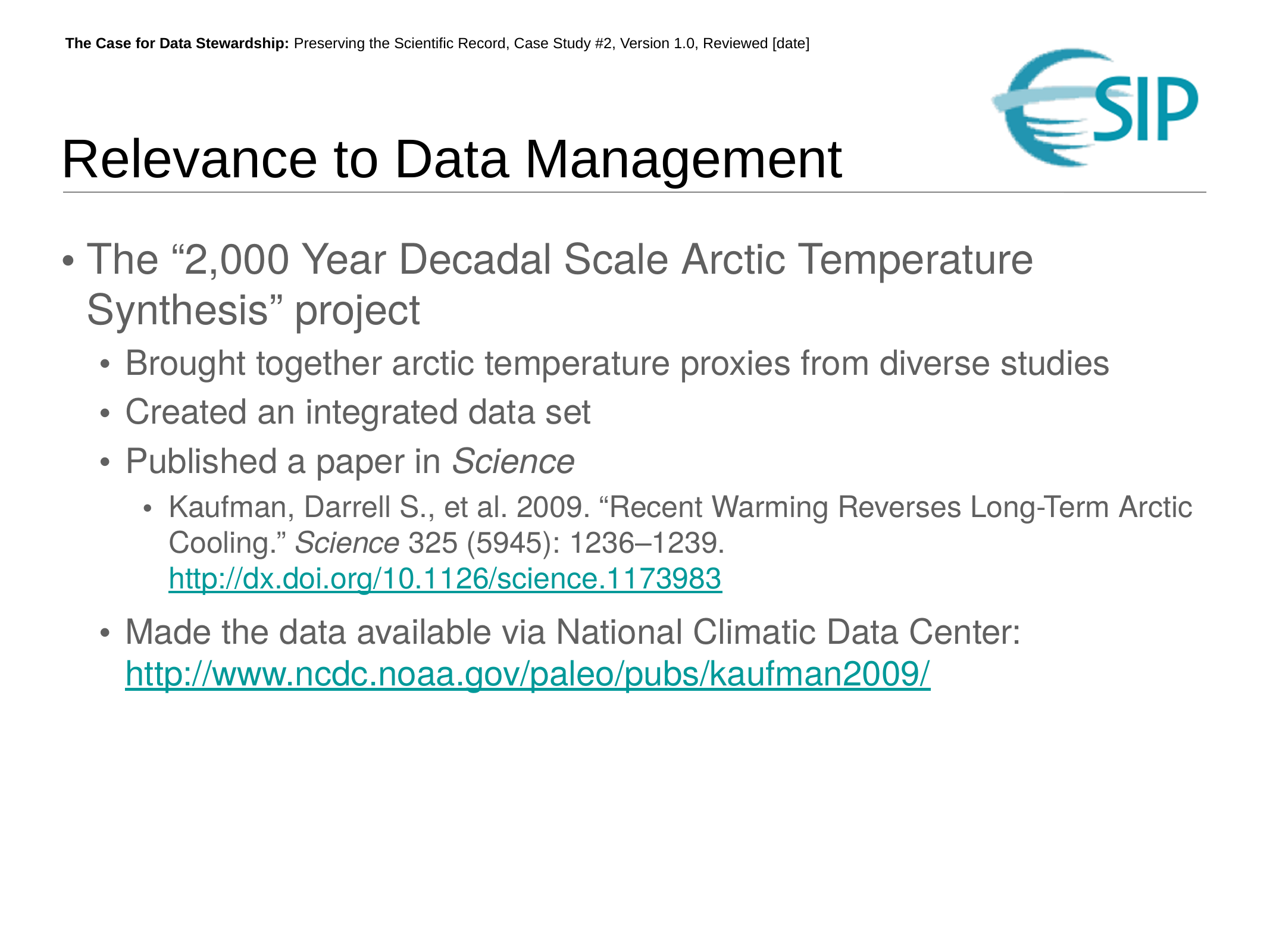

# Relevance to Data Management
The “2,000 Year Decadal Scale Arctic Temperature Synthesis” project
Brought together arctic temperature proxies from diverse studies
Created an integrated data set
Published a paper in Science
Kaufman, Darrell S., et al. 2009. “Recent Warming Reverses Long-Term Arctic Cooling.” Science 325 (5945): 1236–1239. http://dx.doi.org/10.1126/science.1173983
Made the data available via National Climatic Data Center: http://www.ncdc.noaa.gov/paleo/pubs/kaufman2009/